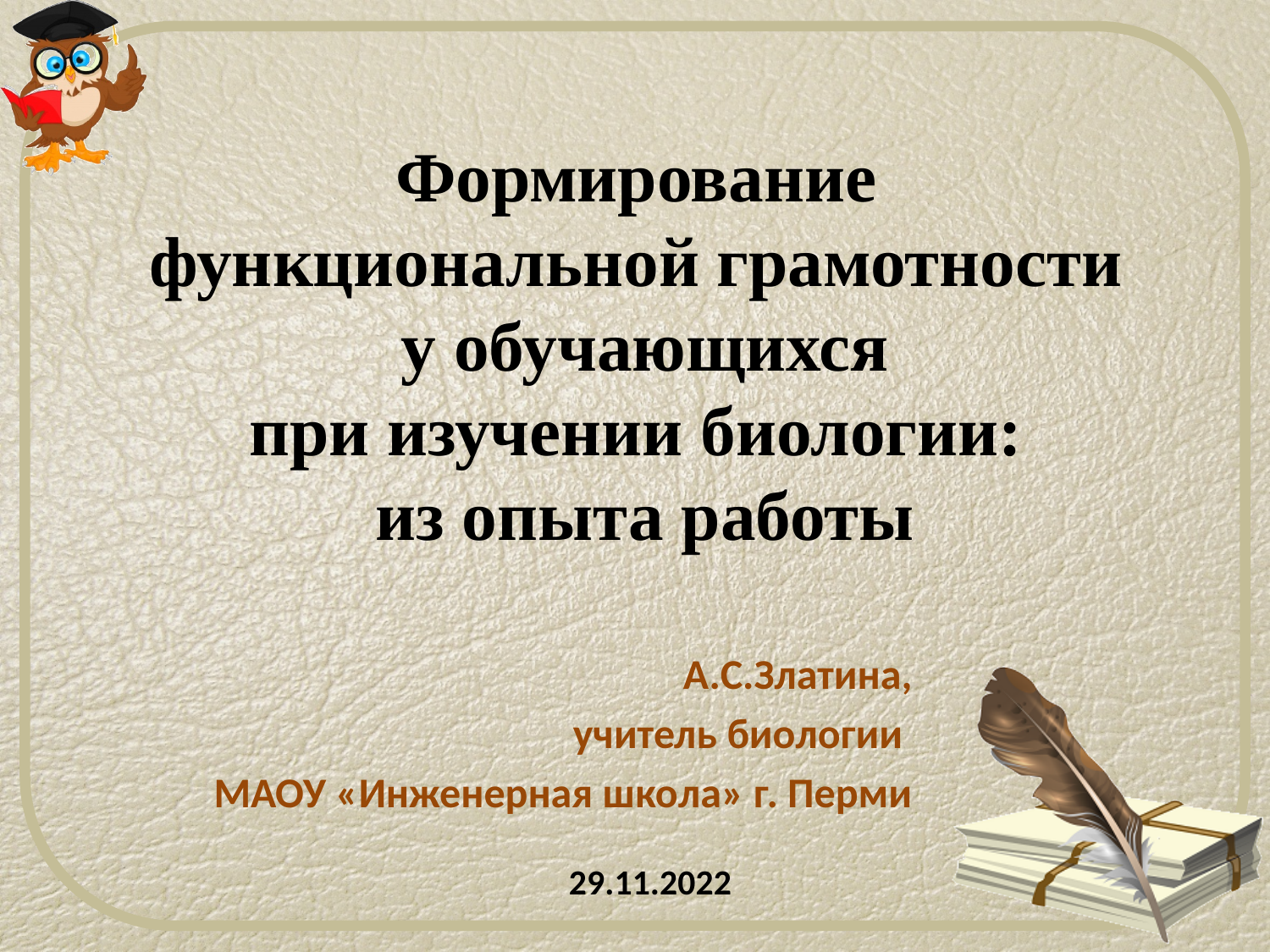

# Формирование функциональной грамотности у обучающихся при изучении биологии: из опыта работы
А.С.Златина,
учитель биологии
МАОУ «Инженерная школа» г. Перми
29.11.2022